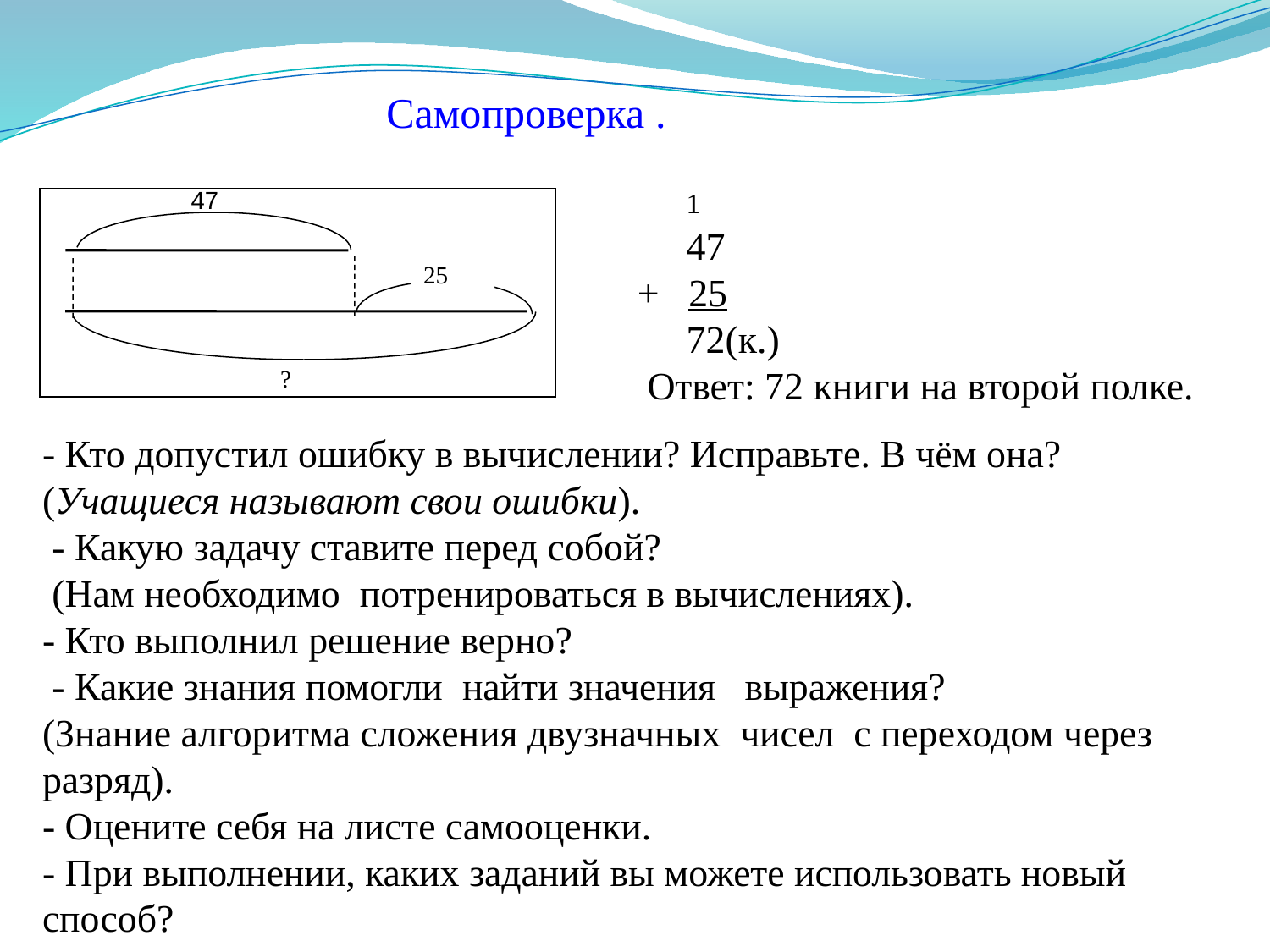

Самопроверка .
     1
     47
+   25
     72(к.)
 Ответ: 72 книги на второй полке.
47

25
?
- Кто допустил ошибку в вычислении? Исправьте. В чём она?
(Учащиеся называют свои ошибки).
 - Какую задачу ставите перед собой?
 (Нам необходимо  потренироваться в вычислениях).
- Кто выполнил решение верно?
 - Какие знания помогли  найти значения   выражения?
(Знание алгоритма сложения двузначных  чисел  с переходом через разряд).
- Оцените себя на листе самооценки.
- При выполнении, каких заданий вы можете использовать новый способ?